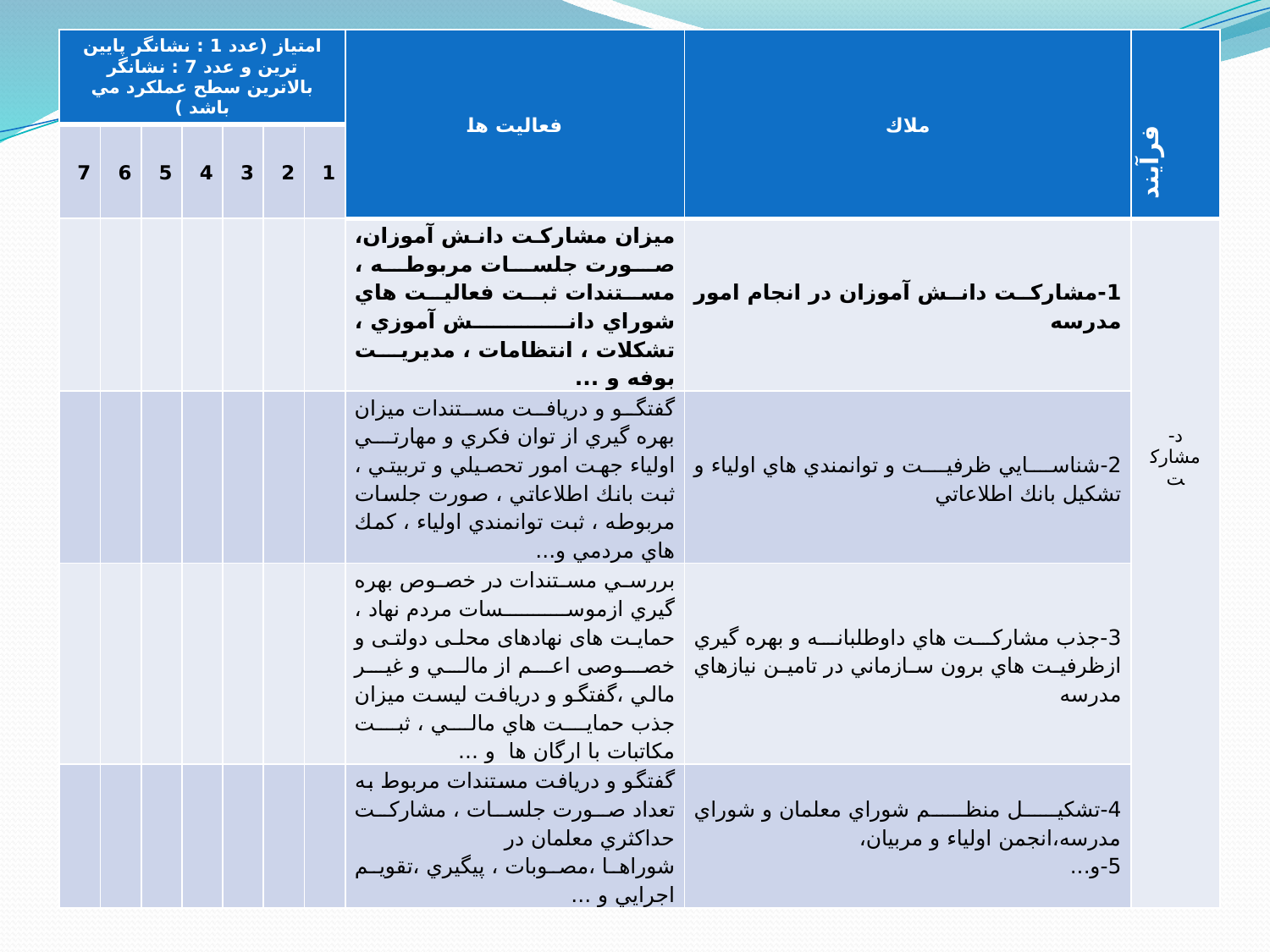

| امتياز (عدد 1 : نشانگر پايين ترين و عدد 7 : نشانگر بالاترين سطح عملكرد مي باشد ) |  |  |  |  |  |  | فعاليت ها | ملاك | فرآيند |
| --- | --- | --- | --- | --- | --- | --- | --- | --- | --- |
| 7 | 6 | 5 | 4 | 3 | 2 | 1 |  |  |  |
|  |  |  |  |  |  |  | ميزان مشاركت دانش آموزان، صورت جلسات مربوطه ، مستندات ثبت فعاليت هاي شوراي دانش آموزي ، تشكلات ، انتظامات ، مديريت بوفه و ... | 1-مشاركت دانش آموزان در انجام امور مدرسه | د- مشاركت |
|  |  |  |  |  |  |  | گفتگو و دريافت مستندات ميزان بهره گيري از توان فكري و مهارتي اولياء جهت امور تحصيلي و تربيتي ، ثبت بانك اطلاعاتي ، صورت جلسات مربوطه ، ثبت توانمندي اولياء ، كمك هاي مردمي و... | 2-شناسايي ظرفيت و توانمندي هاي اولياء و تشكيل بانك اطلاعاتي |  |
|  |  |  |  |  |  |  | بررسي مستندات در خصوص بهره گيري ازموسسات مردم نهاد ، حمایت های نهادهای محلی دولتی و خصوصی اعم از مالي و غير مالي ،گفتگو و دريافت ليست ميزان جذب حمايت هاي مالي ، ثبت مكاتبات با ارگان ها و ... | 3-جذب مشاركت هاي داوطلبانه و بهره گيري ازظرفيت هاي برون سازماني در تامين نيازهاي مدرسه |  |
|  |  |  |  |  |  |  | گفتگو و دريافت مستندات مربوط به تعداد صورت جلسات ، مشاركت حداكثري معلمان در شوراها ،مصوبات ، پيگيري ،تقويم اجرايي و ... | 4-تشكيل منظم شوراي معلمان و شوراي مدرسه،انجمن اولياء و مربيان، 5-و... |  |